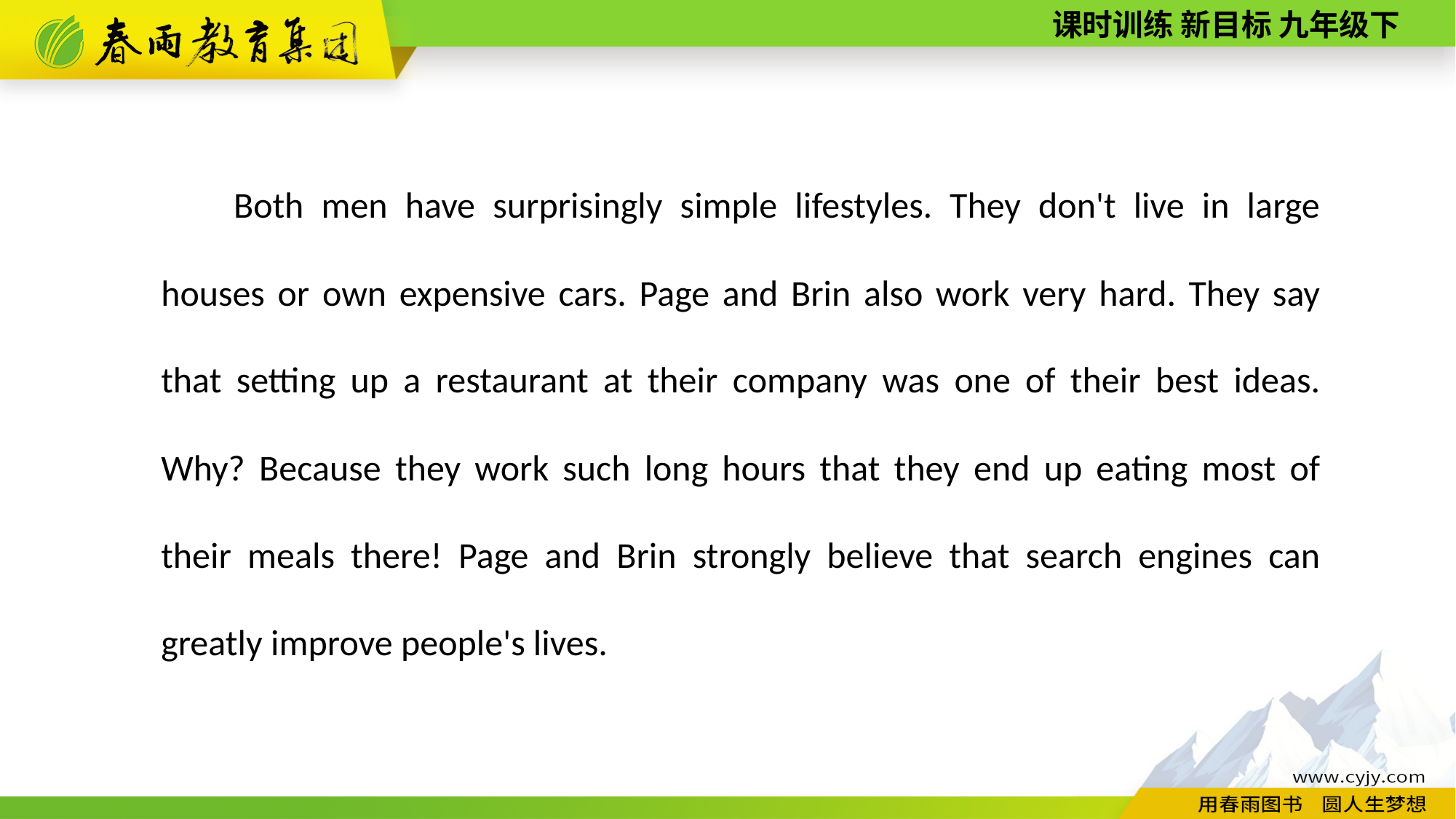

Both men have surprisingly simple lifestyles. They don't live in large houses or own expensive cars. Page and Brin also work very hard. They say that setting up a restaurant at their company was one of their best ideas. Why? Because they work such long hours that they end up eating most of their meals there! Page and Brin strongly believe that search engines can greatly improve people's lives.